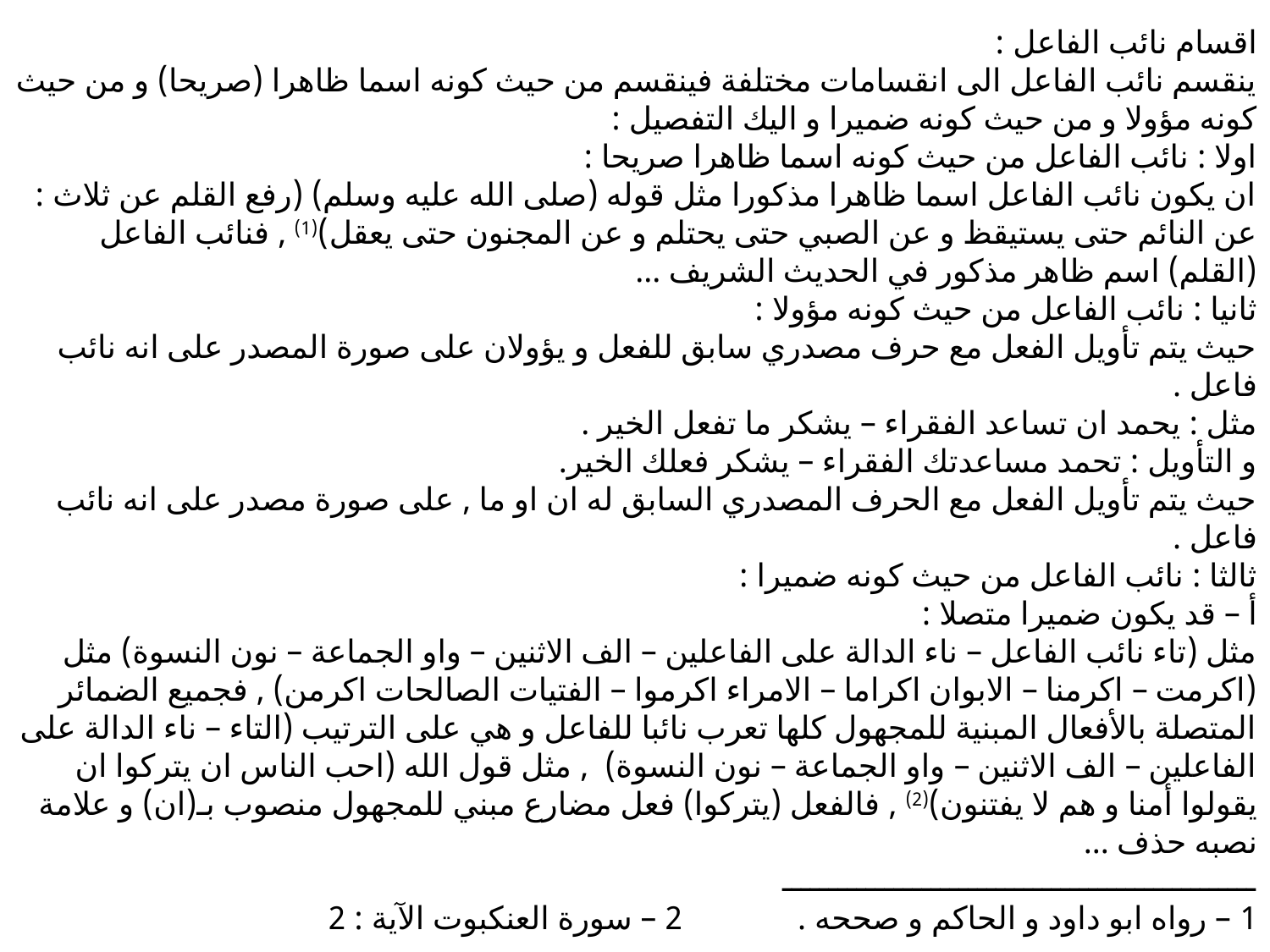

اقسام نائب الفاعل :
ينقسم نائب الفاعل الى انقسامات مختلفة فينقسم من حيث كونه اسما ظاهرا (صريحا) و من حيث كونه مؤولا و من حيث كونه ضميرا و اليك التفصيل :
اولا : نائب الفاعل من حيث كونه اسما ظاهرا صريحا :
ان يكون نائب الفاعل اسما ظاهرا مذكورا مثل قوله (صلى الله عليه وسلم) (رفع القلم عن ثلاث : عن النائم حتى يستيقظ و عن الصبي حتى يحتلم و عن المجنون حتى يعقل)(1) , فنائب الفاعل (القلم) اسم ظاهر مذكور في الحديث الشريف ...
ثانيا : نائب الفاعل من حيث كونه مؤولا :
حيث يتم تأويل الفعل مع حرف مصدري سابق للفعل و يؤولان على صورة المصدر على انه نائب فاعل .
مثل : يحمد ان تساعد الفقراء – يشكر ما تفعل الخير .
و التأويل : تحمد مساعدتك الفقراء – يشكر فعلك الخير.
حيث يتم تأويل الفعل مع الحرف المصدري السابق له ان او ما , على صورة مصدر على انه نائب فاعل .
ثالثا : نائب الفاعل من حيث كونه ضميرا :
أ – قد يكون ضميرا متصلا :
مثل (تاء نائب الفاعل – ناء الدالة على الفاعلين – الف الاثنين – واو الجماعة – نون النسوة) مثل (اكرمت – اكرمنا – الابوان اكراما – الامراء اكرموا – الفتيات الصالحات اكرمن) , فجميع الضمائر المتصلة بالأفعال المبنية للمجهول كلها تعرب نائبا للفاعل و هي على الترتيب (التاء – ناء الدالة على الفاعلين – الف الاثنين – واو الجماعة – نون النسوة)  , مثل قول الله (احب الناس ان يتركوا ان يقولوا أمنا و هم لا يفتنون)(2) , فالفعل (يتركوا) فعل مضارع مبني للمجهول منصوب بـ(ان) و علامة نصبه حذف ...
ـــــــــــــــــــــــــــــــــــــــــــــــــــ
1 – رواه ابو داود و الحاكم و صححه .              2 – سورة العنكبوت الآية : 2